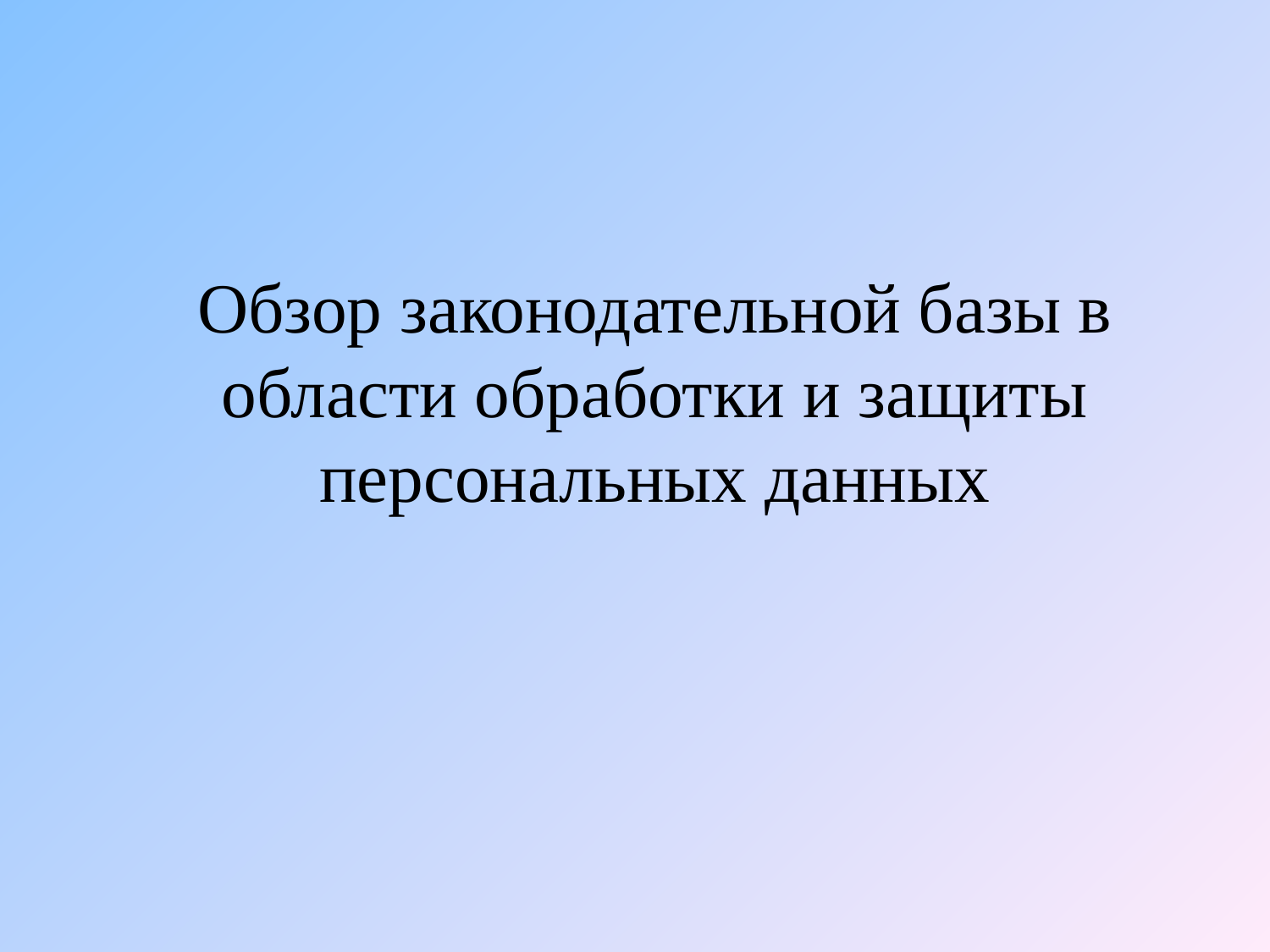

Обзор законодательной базы в области обработки и защиты персональных данных